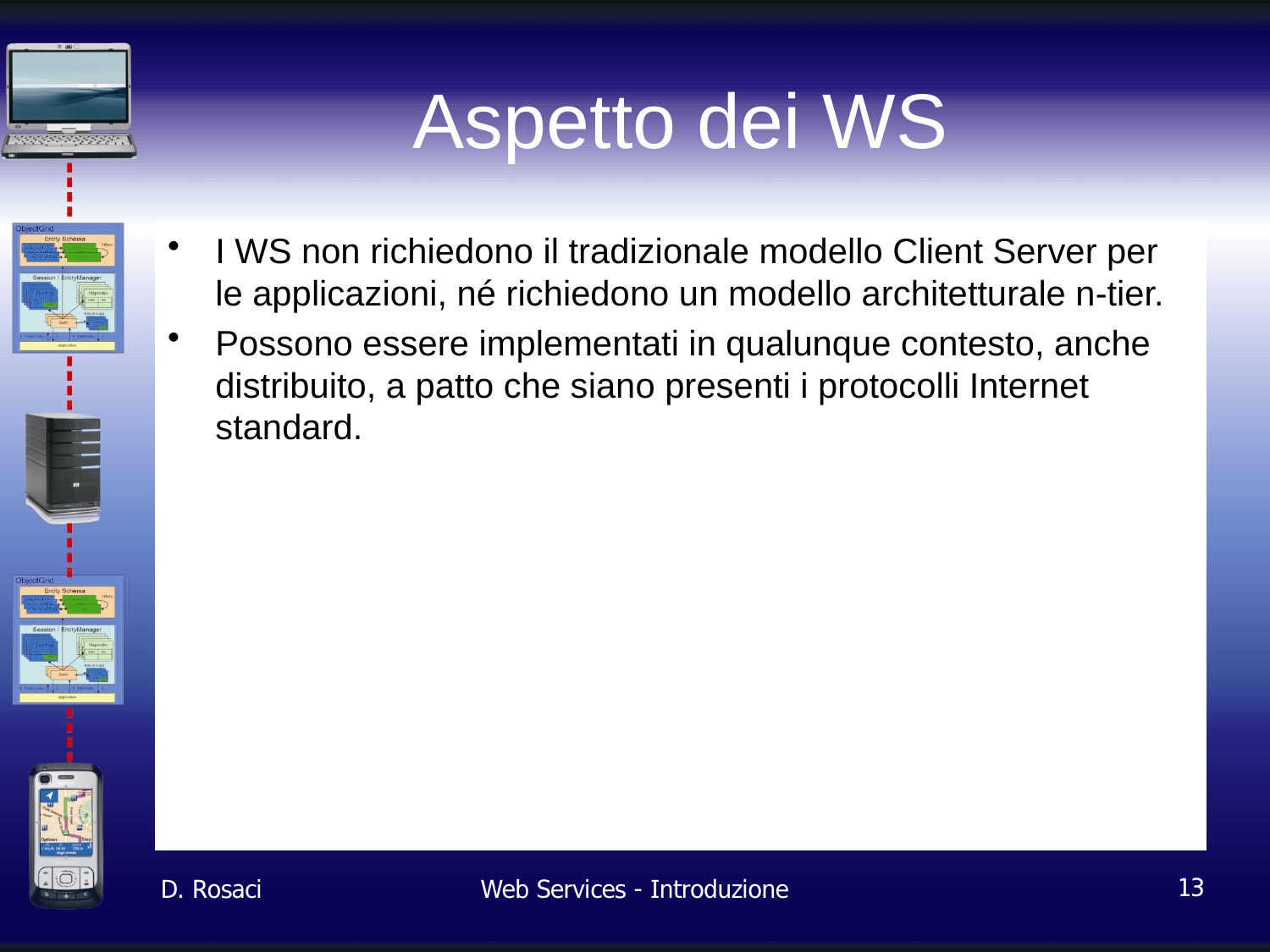

# Aspetto dei WS
I WS non richiedono il tradizionale modello Client Server per le applicazioni, né richiedono un modello architetturale n-tier.
Possono essere implementati in qualunque contesto, anche distribuito, a patto che siano presenti i protocolli Internet standard.
D. Rosaci
Web Services - Introduzione